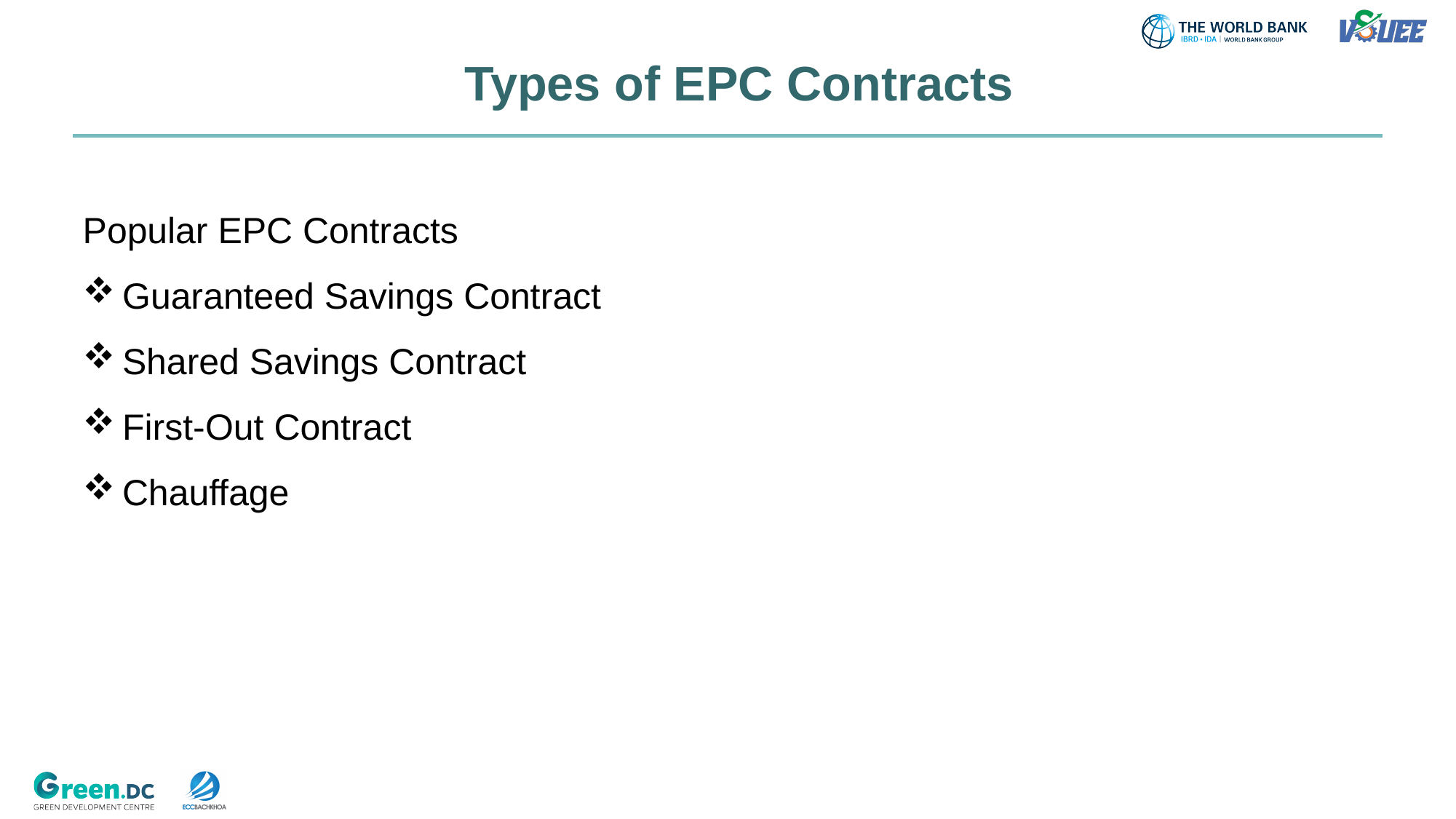

# Types of EPC Contracts
Popular EPC Contracts
Guaranteed Savings Contract
Shared Savings Contract
First-Out Contract
Chauffage
4